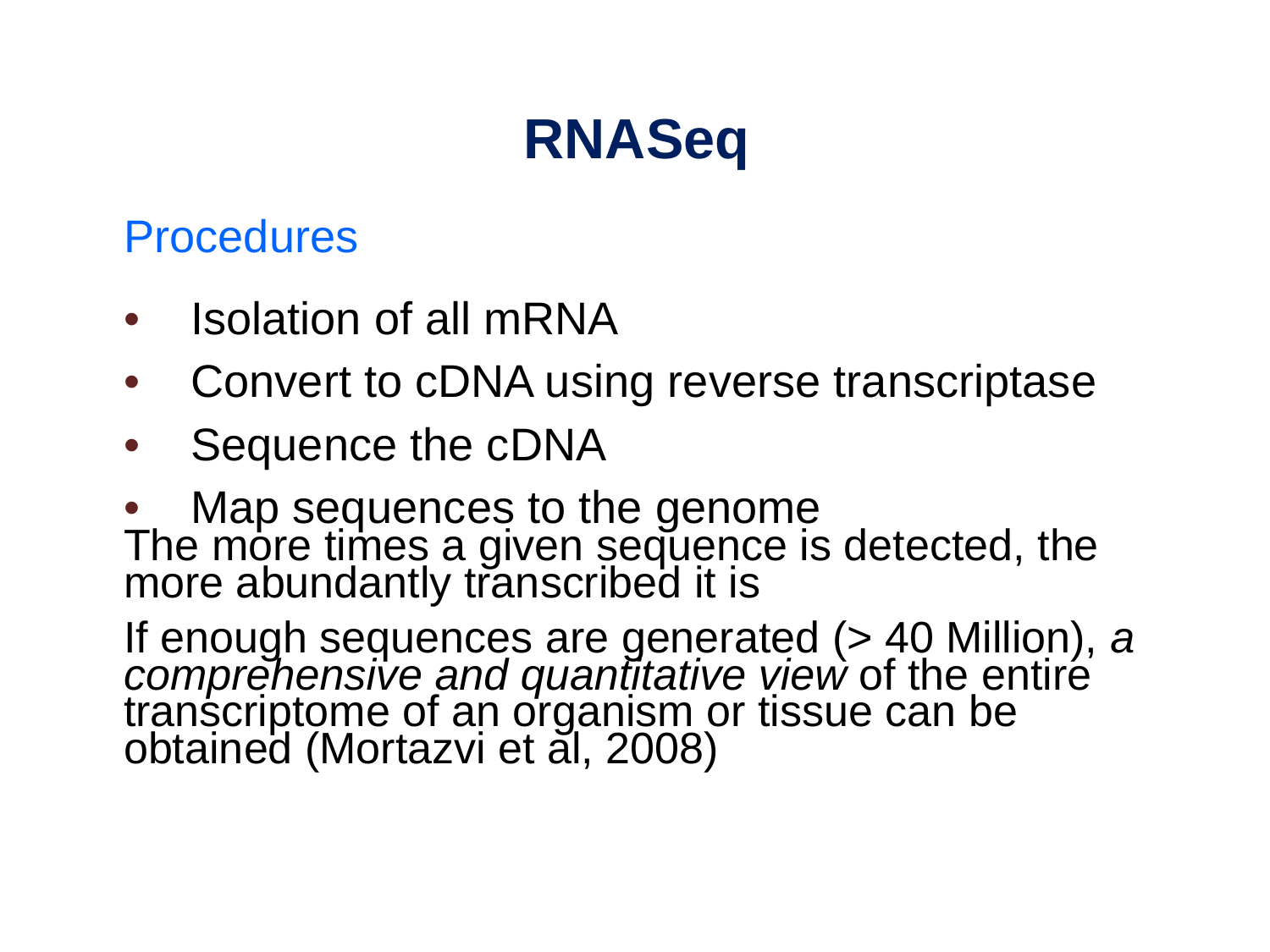

RNASeq
Procedures
•    Isolation of all mRNA
•    Convert to cDNA using reverse transcriptase
•    Sequence the cDNA
•    Map sequences to the genome
The more times a given sequence is detected, the more abundantly transcribed it is
If enough sequences are generated (> 40 Million), a comprehensive and quantitative view of the entire transcriptome of an organism or tissue can be obtained (Mortazvi et al, 2008)